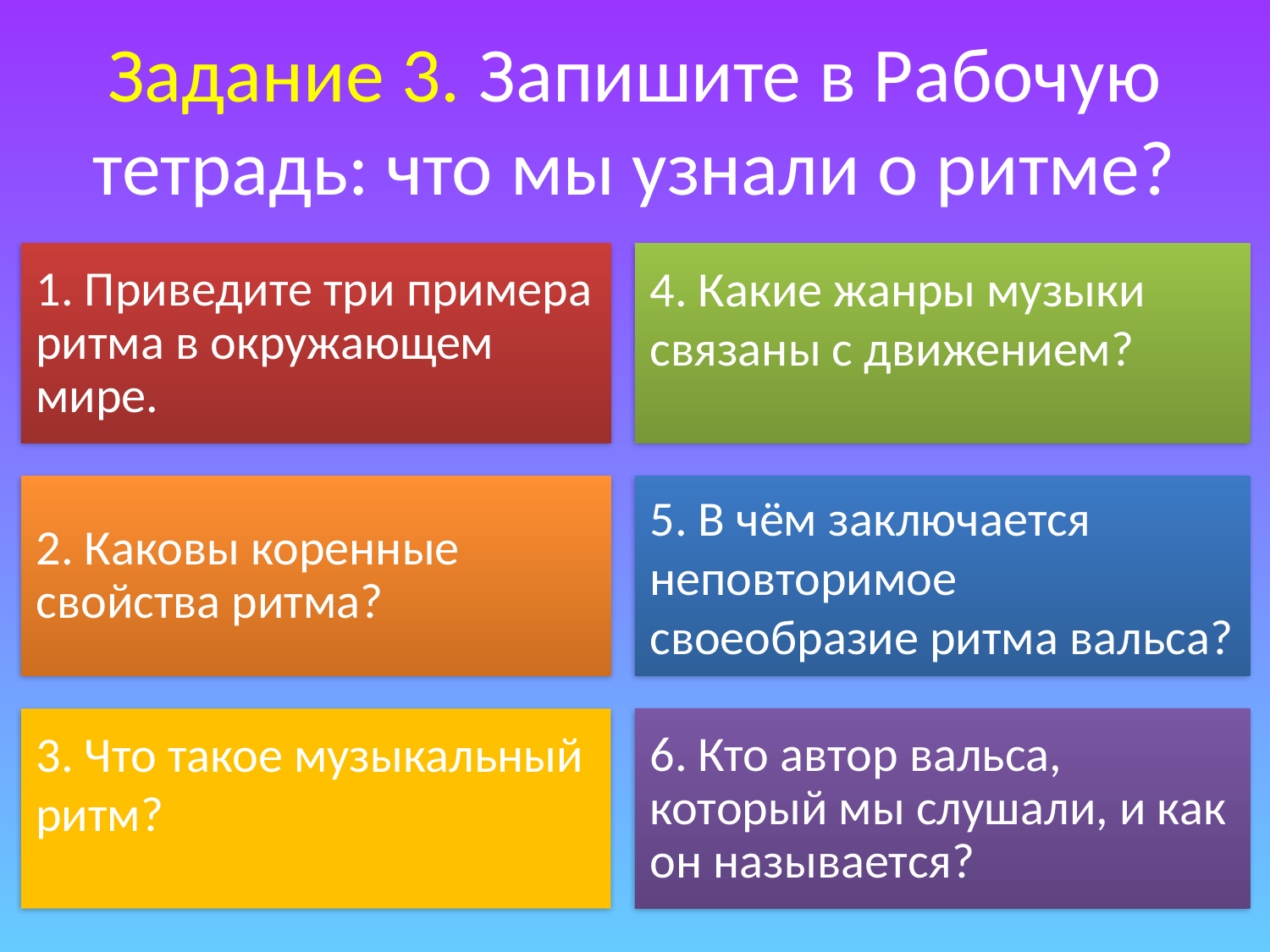

# Задание 3. Запишите в Рабочую тетрадь: что мы узнали о ритме?
1. Приведите три примера ритма в окружающем мире.
4. Какие жанры музыки связаны с движением?

2. Каковы коренные свойства ритма?
5. В чём заключается неповторимое своеобразие ритма вальса?
3. Что такое музыкальный ритм?

6. Кто автор вальса, который мы слушали, и как он называется?